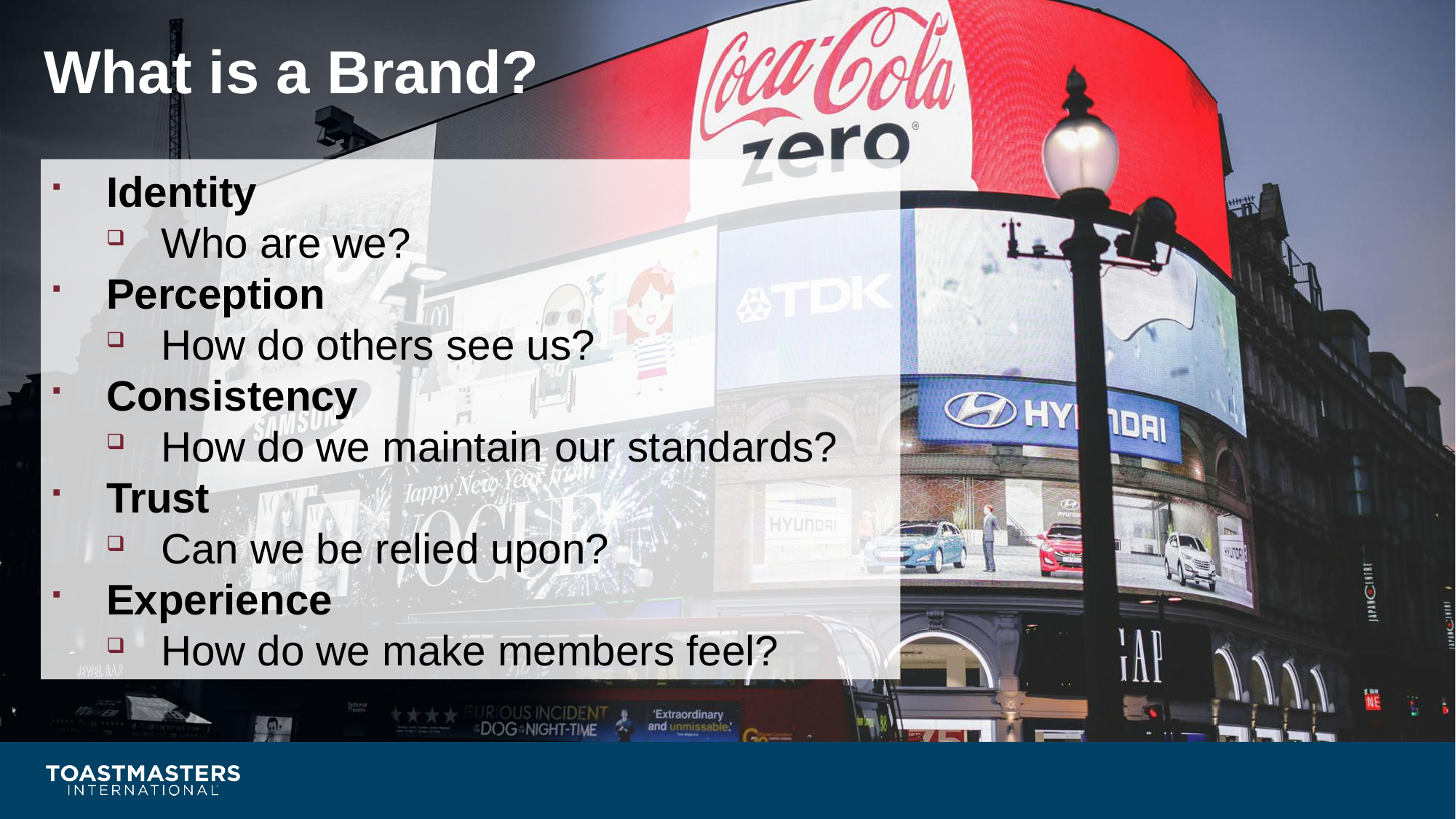

# What is a Brand?
Identity
Who are we?
Perception
How do others see us?
Consistency
How do we maintain our standards?
Trust
Can we be relied upon?
Experience
How do we make members feel?